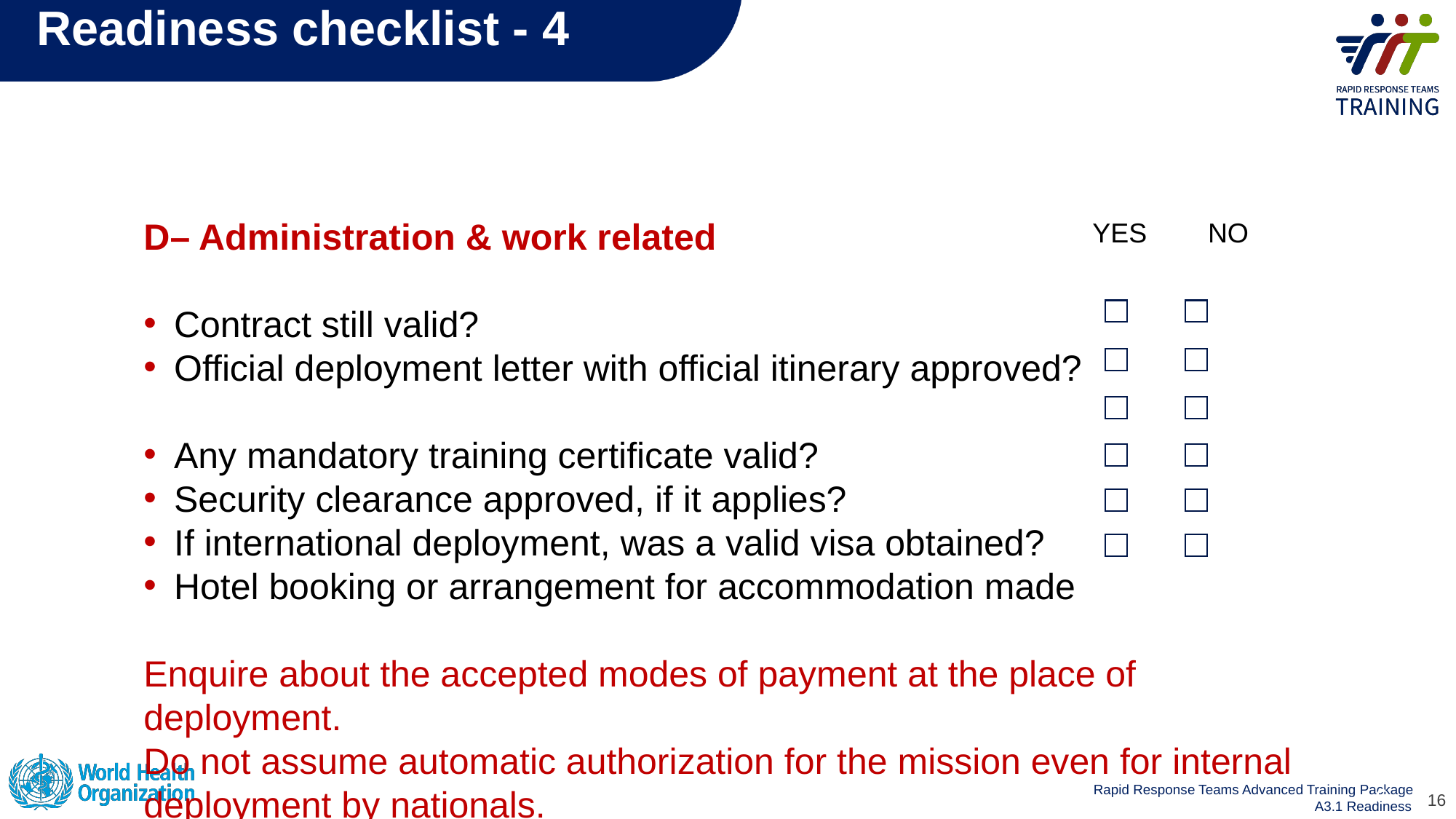

# Readiness checklist - 4
D– Administration & work related

Contract still valid?
Official deployment letter with official itinerary approved?
Any mandatory training certificate valid?
Security clearance approved, if it applies?
If international deployment, was a valid visa obtained?
Hotel booking or arrangement for accommodation made

Enquire about the accepted modes of payment at the place of deployment.
Do not assume automatic authorization for the mission even for internal deployment by nationals.
YES        NO

16